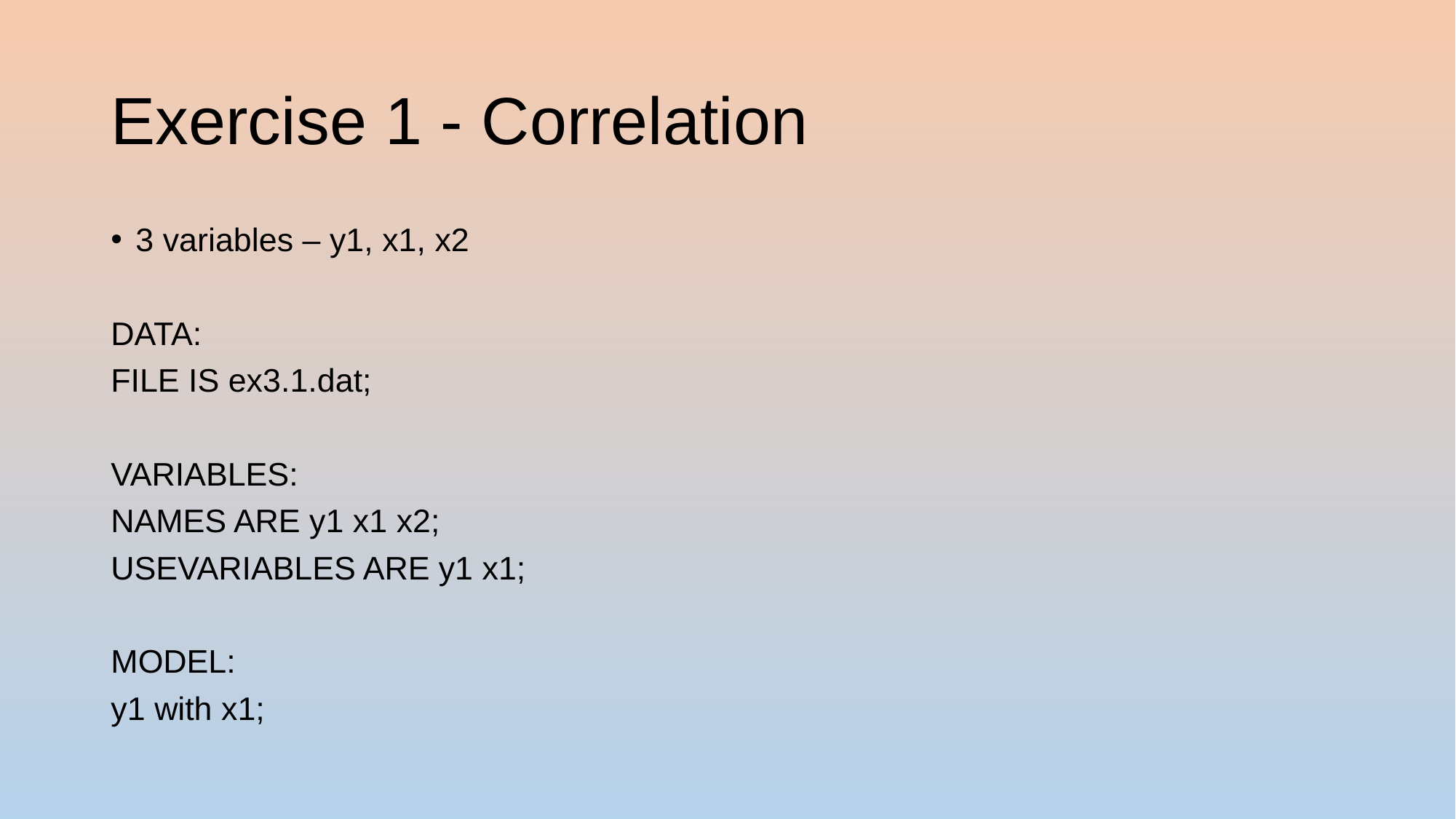

# Exercise 1 - Correlation
3 variables – y1, x1, x2

DATA:
FILE IS ex3.1.dat;

VARIABLES:
NAMES ARE y1 x1 x2;
USEVARIABLES ARE y1 x1;

MODEL:
y1 with x1;